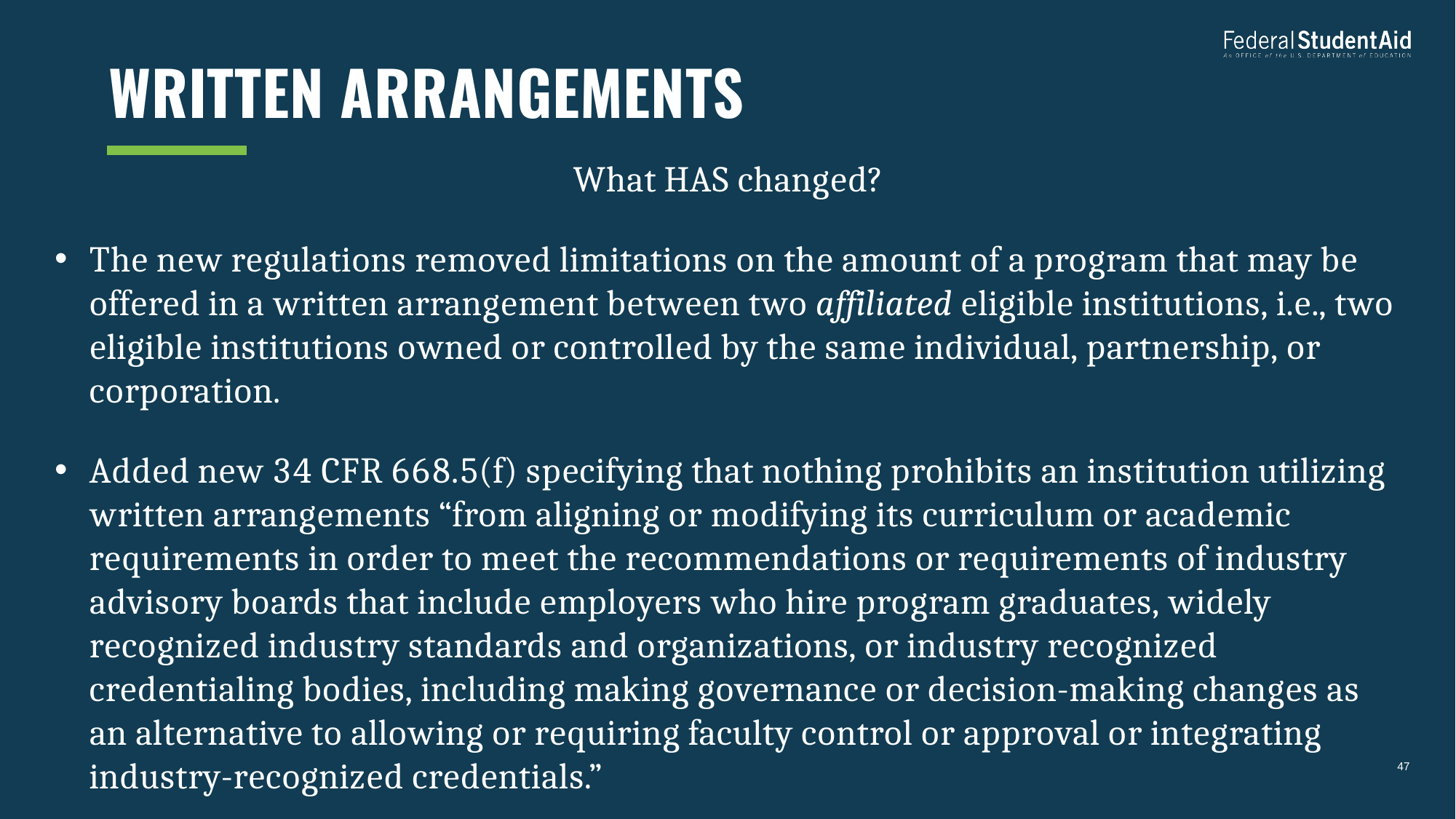

# Written arrangements
What HAS changed?

The new regulations removed limitations on the amount of a program that may be offered in a written arrangement between two affiliated eligible institutions, i.e., two eligible institutions owned or controlled by the same individual, partnership, or corporation.

Added new 34 CFR 668.5(f) specifying that nothing prohibits an institution utilizing written arrangements “from aligning or modifying its curriculum or academic requirements in order to meet the recommendations or requirements of industry advisory boards that include employers who hire program graduates, widely recognized industry standards and organizations, or industry recognized credentialing bodies, including making governance or decision-making changes as an alternative to allowing or requiring faculty control or approval or integrating industry-recognized credentials.”

47